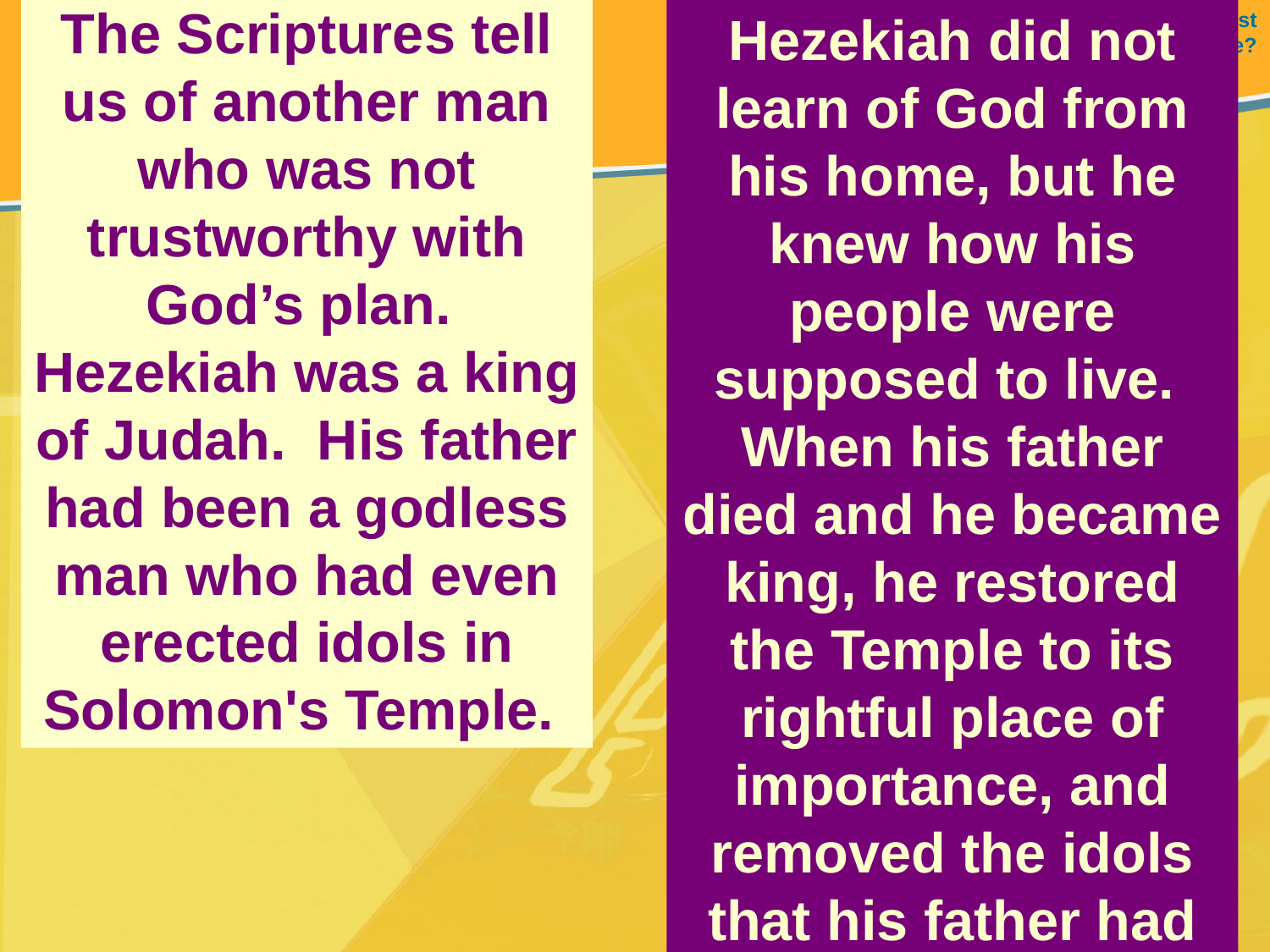

Lesson 2: Can God Trust you with the Future?
The Scriptures tell us of another man who was not trustworthy with God’s plan.  Hezekiah was a king of Judah.  His father had been a godless man who had even erected idols in Solomon's Temple.
Hezekiah did not learn of God from his home, but he knew how his people were supposed to live.  When his father died and he became king, he restored the Temple to its rightful place of importance, and removed the idols that his father had allowed.